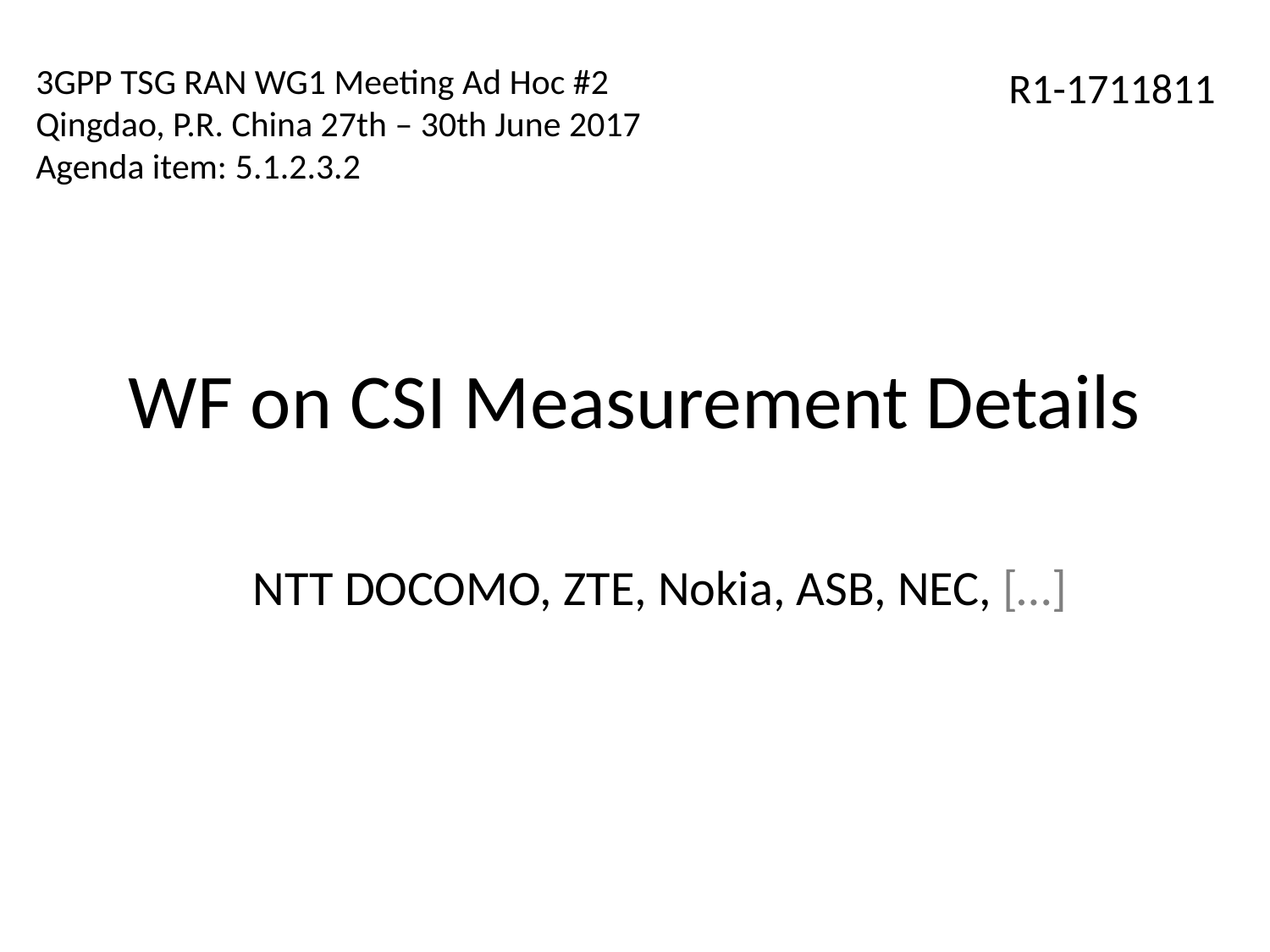

3GPP TSG RAN WG1 Meeting Ad Hoc #2
Qingdao, P.R. China 27th – 30th June 2017
Agenda item: 5.1.2.3.2
R1-1711811
# WF on CSI Measurement Details
NTT DOCOMO, ZTE, Nokia, ASB, NEC, […]